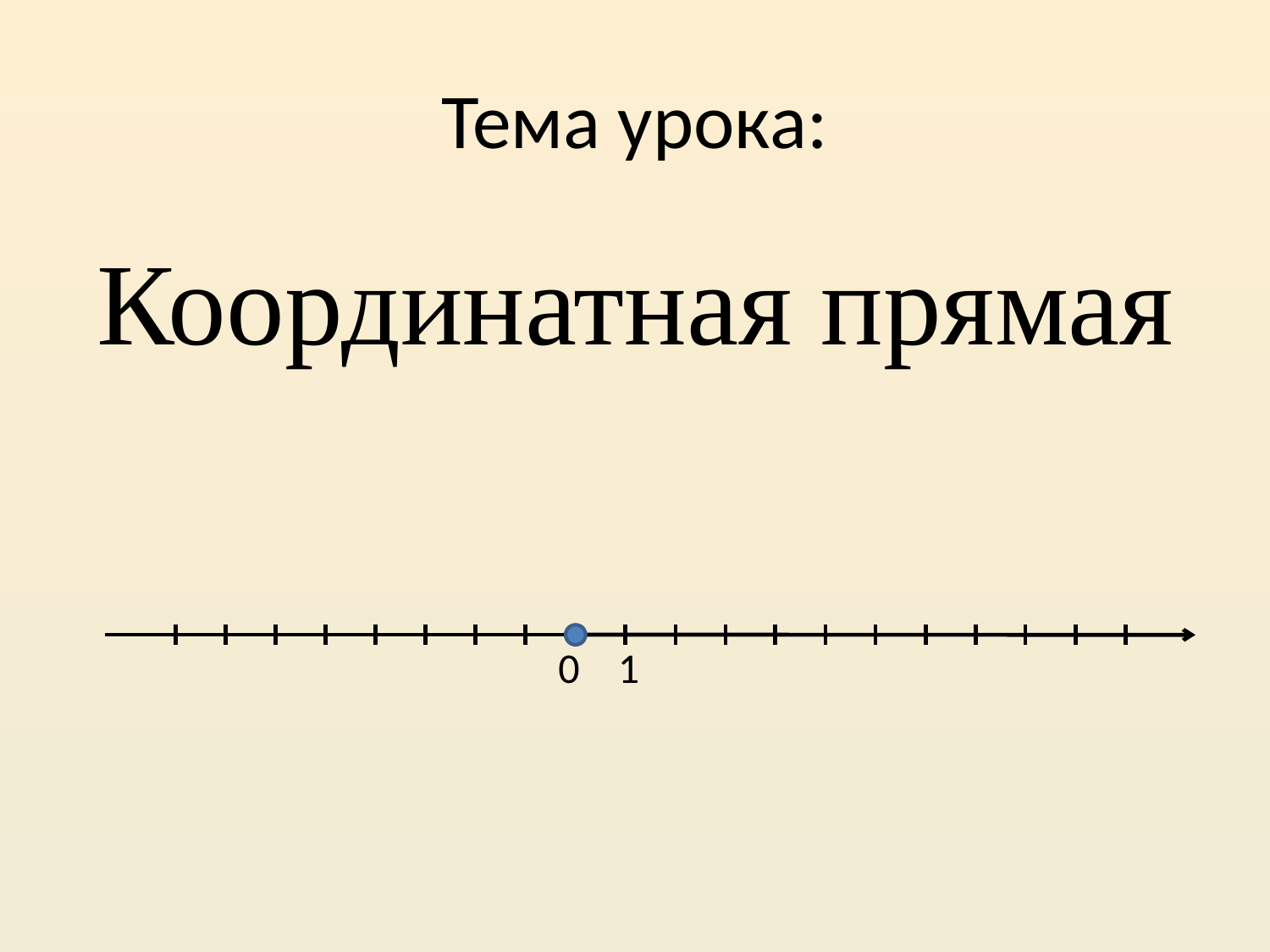

# Тема урока:
Координатная прямая

0
1